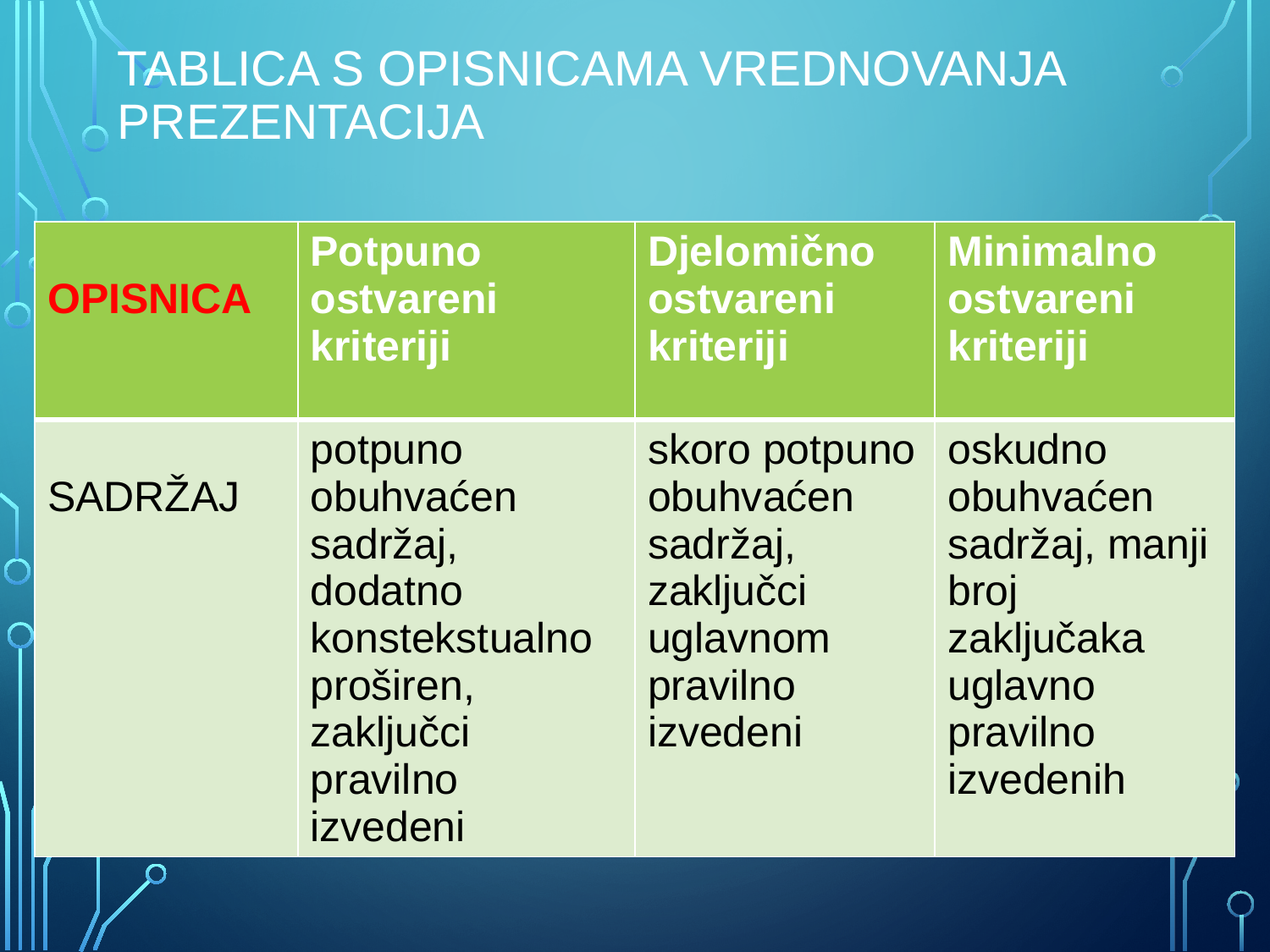

# Tablica s opisnicama vrednovanja prezentacija
| OPISNICA | Potpuno ostvareni kriteriji | Djelomično ostvareni kriteriji | Minimalno ostvareni kriteriji |
| --- | --- | --- | --- |
| SADRŽAJ | potpuno obuhvaćen sadržaj, dodatno konstekstualno proširen, zaključci pravilno izvedeni | skoro potpuno obuhvaćen sadržaj, zaključci uglavnom pravilno izvedeni | oskudno obuhvaćen sadržaj, manji broj zaključaka uglavno pravilno izvedenih |